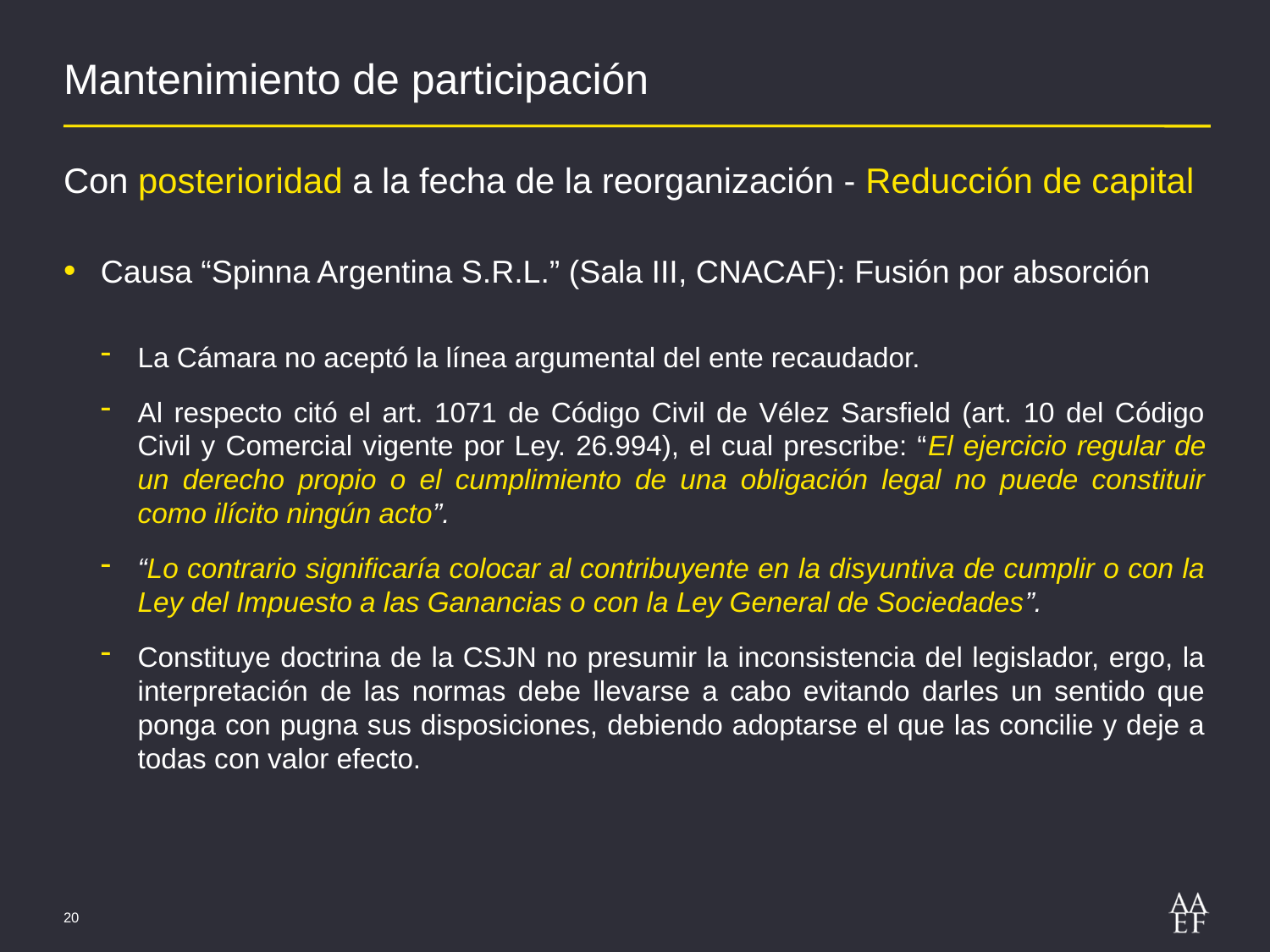

# Mantenimiento de participación
Con posterioridad a la fecha de la reorganización - Reducción de capital

Causa “Spinna Argentina S.R.L.” (Sala III, CNACAF): Fusión por absorción

La Cámara no aceptó la línea argumental del ente recaudador.
Al respecto citó el art. 1071 de Código Civil de Vélez Sarsfield (art. 10 del Código Civil y Comercial vigente por Ley. 26.994), el cual prescribe: “El ejercicio regular de un derecho propio o el cumplimiento de una obligación legal no puede constituir como ilícito ningún acto”.
“Lo contrario significaría colocar al contribuyente en la disyuntiva de cumplir o con la Ley del Impuesto a las Ganancias o con la Ley General de Sociedades”.
Constituye doctrina de la CSJN no presumir la inconsistencia del legislador, ergo, la interpretación de las normas debe llevarse a cabo evitando darles un sentido que ponga con pugna sus disposiciones, debiendo adoptarse el que las concilie y deje a todas con valor efecto.

20